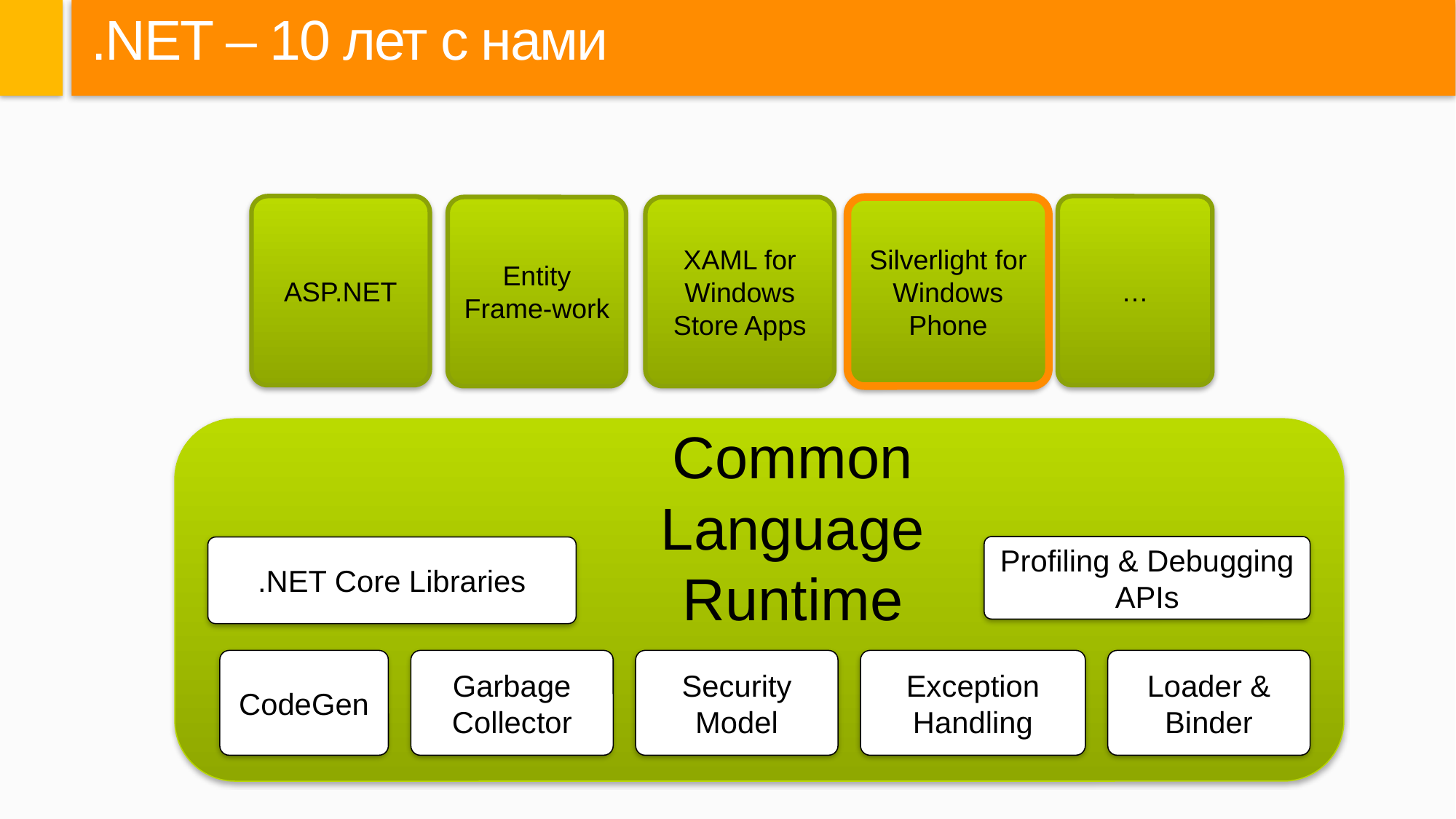

# .NET – 10 лет с нами
ASP.NET
…
Entity Frame-work
XAML for Windows Store Apps
Silverlight for Windows Phone
Common Language Runtime

Profiling & Debugging APIs
.NET Core Libraries

CodeGen
Garbage Collector
Security Model
Exception Handling
Loader & Binder